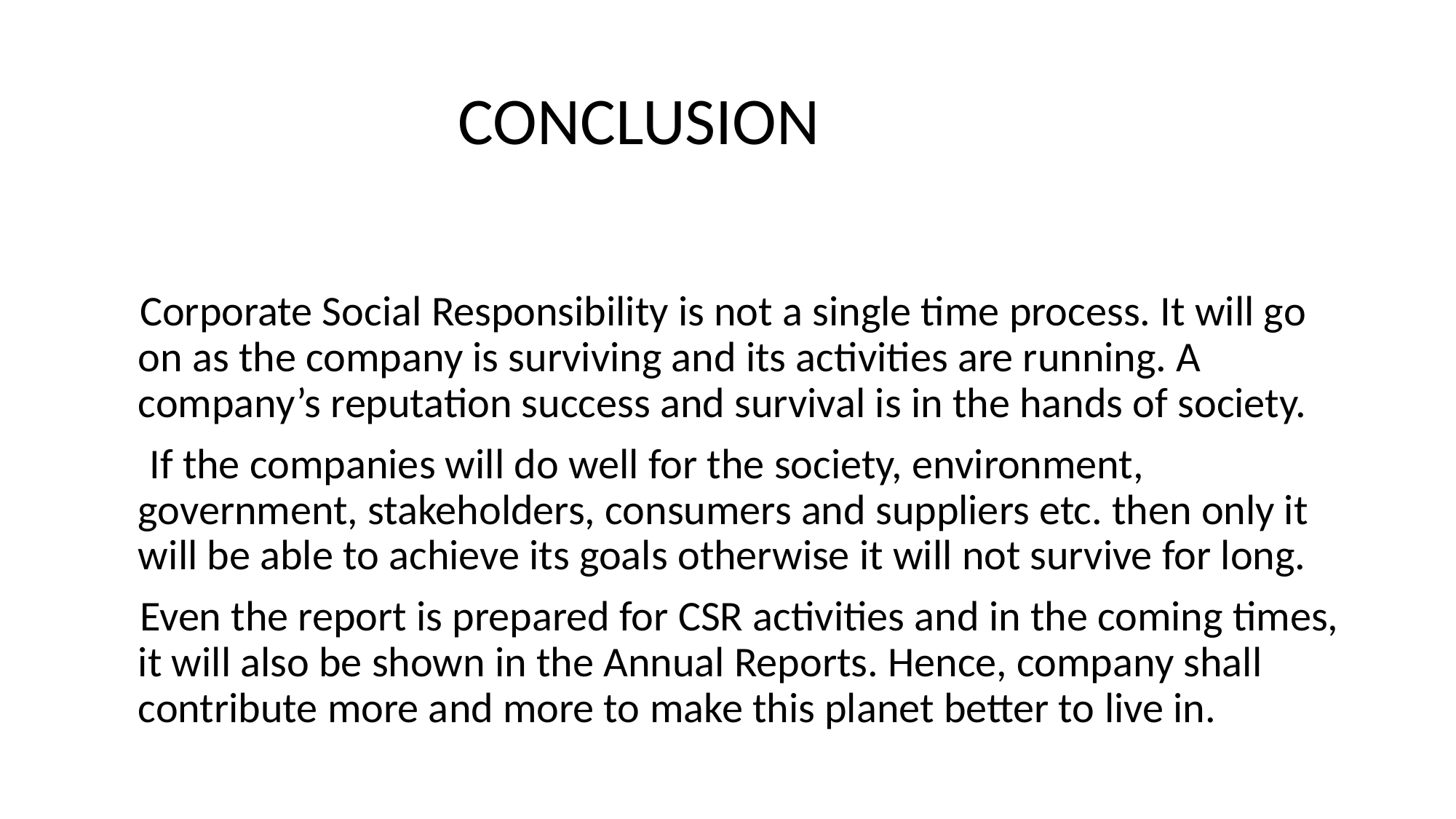

# CONCLUSION

   Corporate Social Responsibility is not a single time process. It will go on as the company is surviving and its activities are running. A company’s reputation success and survival is in the hands of society.
    If the companies will do well for the society, environment, government, stakeholders, consumers and suppliers etc. then only it will be able to achieve its goals otherwise it will not survive for long.
   Even the report is prepared for CSR activities and in the coming times, it will also be shown in the Annual Reports. Hence, company shall contribute more and more to make this planet better to live in.